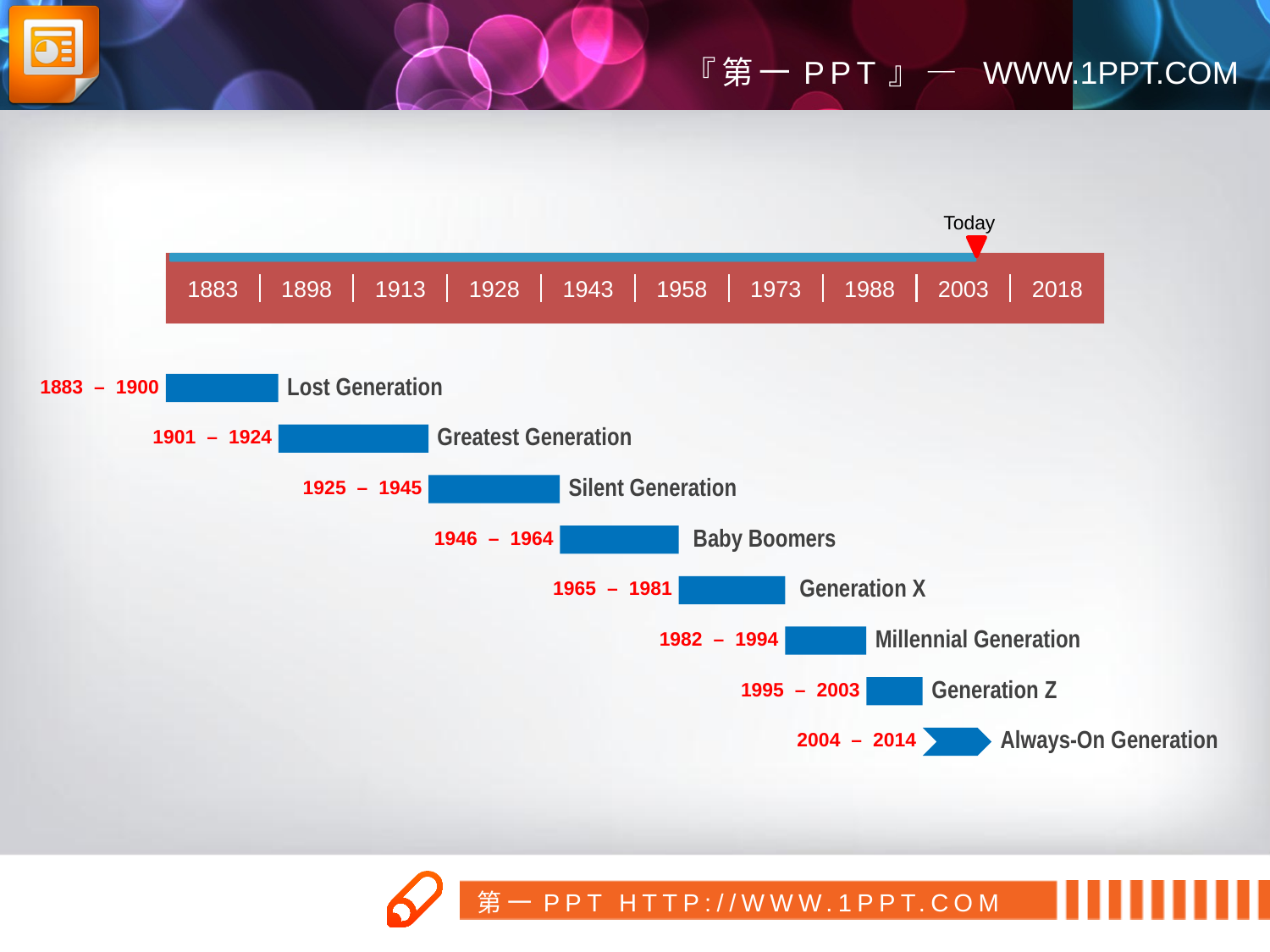

Today

1883

1898
1913
1928
1943
1958
1973
1988
2003
2018

Lost Generation
1883  –  1900

Greatest Generation
1901  –  1924

Silent Generation
1925  –  1945

 Baby Boomers
1946  –  1964

 Generation X
1965  –  1981

Millennial Generation
1982  –  1994

Generation Z
1995  –  2003

Always-On Generation
2004  –  2014